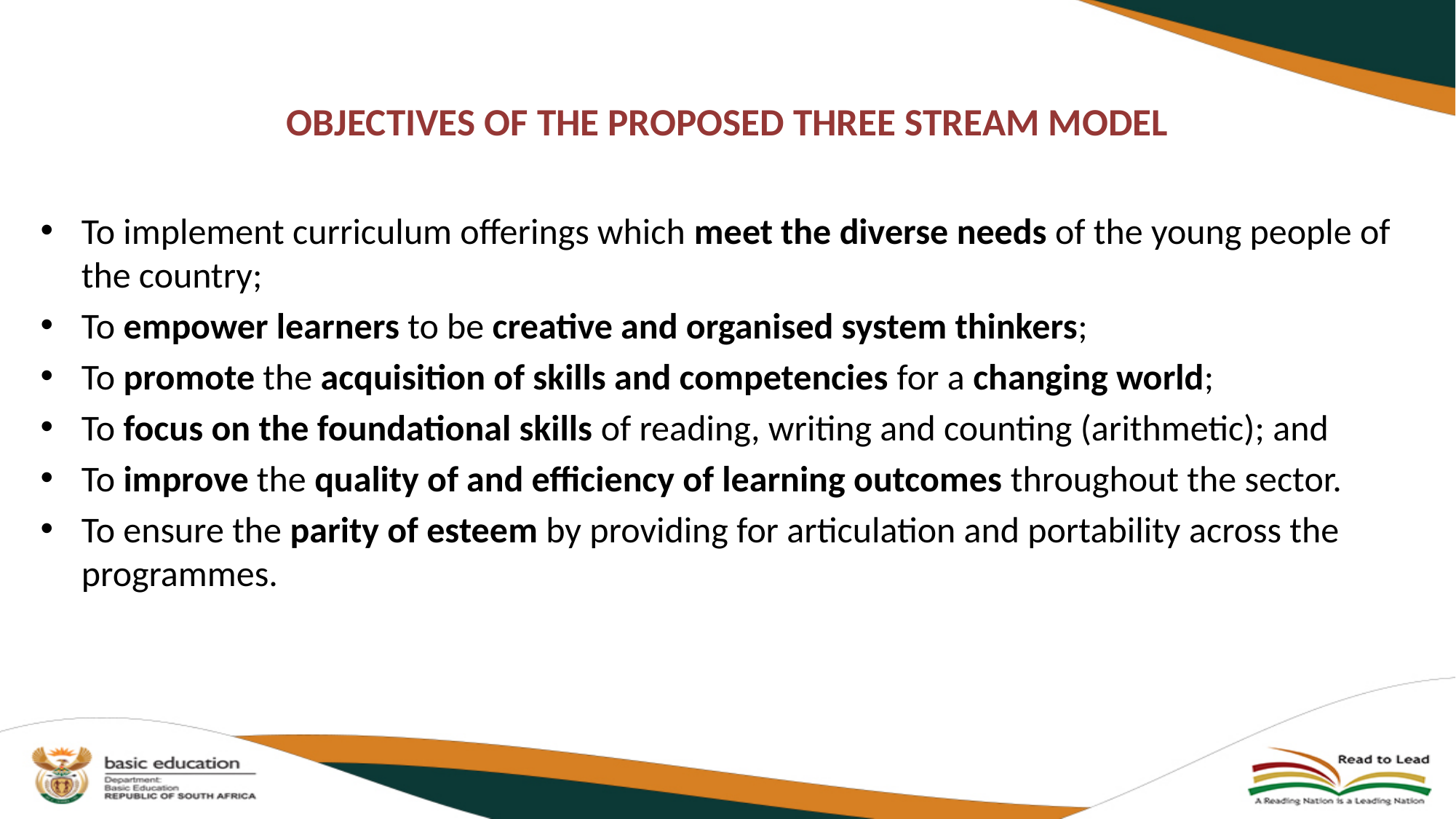

# OBJECTIVES OF THE PROPOSED THREE STREAM MODEL
To implement curriculum offerings which meet the diverse needs of the young people of the country;
To empower learners to be creative and organised system thinkers;
To promote the acquisition of skills and competencies for a changing world;
To focus on the foundational skills of reading, writing and counting (arithmetic); and
To improve the quality of and efficiency of learning outcomes throughout the sector.
To ensure the parity of esteem by providing for articulation and portability across the programmes.